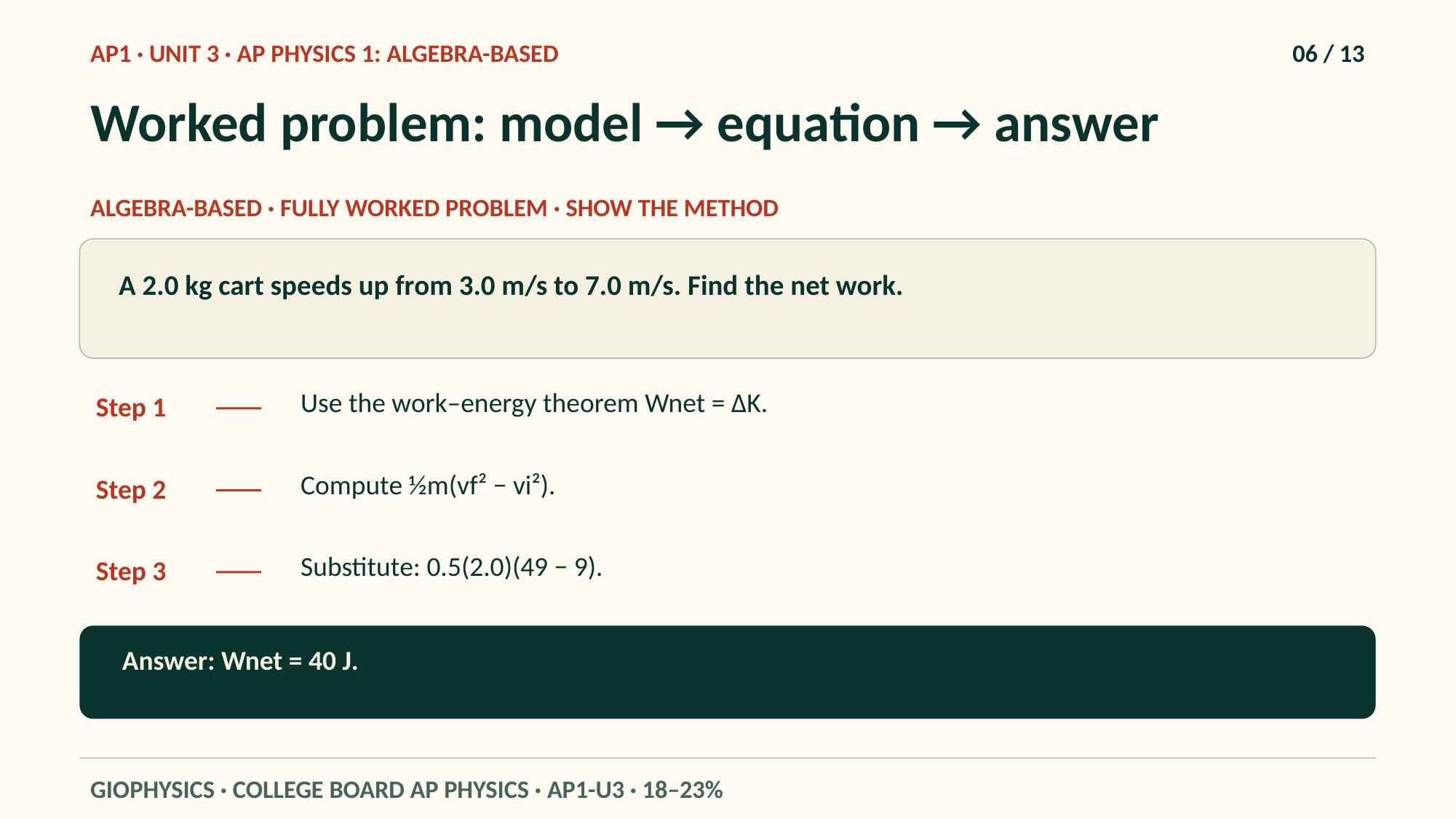

AP1 · UNIT 3 · AP PHYSICS 1: ALGEBRA-BASED
06 / 13
Worked problem: model → equation → answer
ALGEBRA-BASED · FULLY WORKED PROBLEM · SHOW THE METHOD

A 2.0 kg cart speeds up from 3.0 m/s to 7.0 m/s. Find the net work.
Use the work–energy theorem Wnet = ΔK.
Step 1

Compute ½m(vf² − vi²).
Step 2

Substitute: 0.5(2.0)(49 − 9).
Step 3

Answer: Wnet = 40 J.

GIOPHYSICS · COLLEGE BOARD AP PHYSICS · AP1-U3 · 18–23%